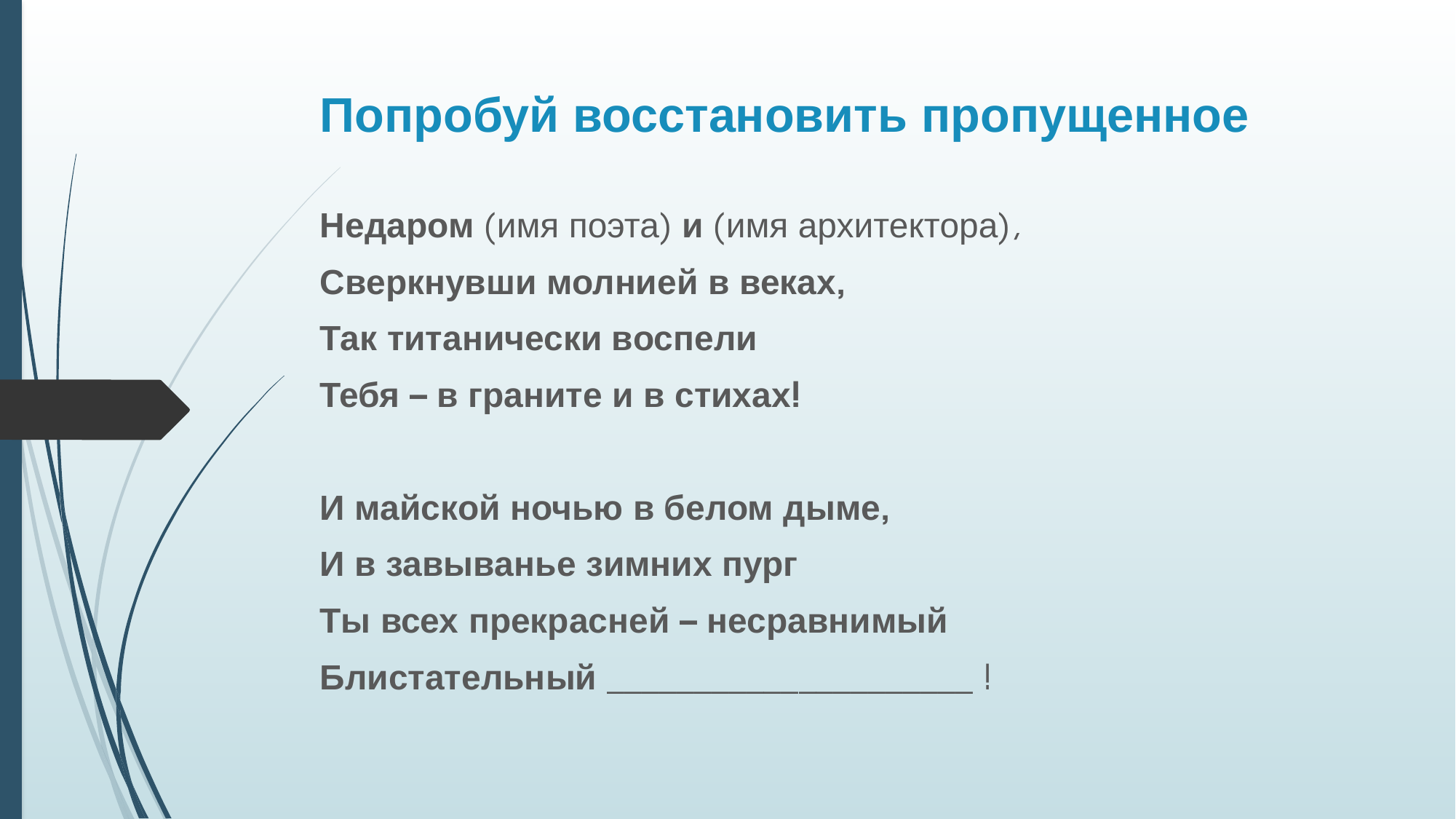

# Попробуй восстановить пропущенное
Недаром (имя поэта) и (имя архитектора),
Сверкнувши молнией в веках,
Так титанически воспели
Тебя – в граните и в стихах!

И майской ночью в белом дыме,
И в завыванье зимних пург
Ты всех прекрасней – несравнимый
Блистательный _____________________ !